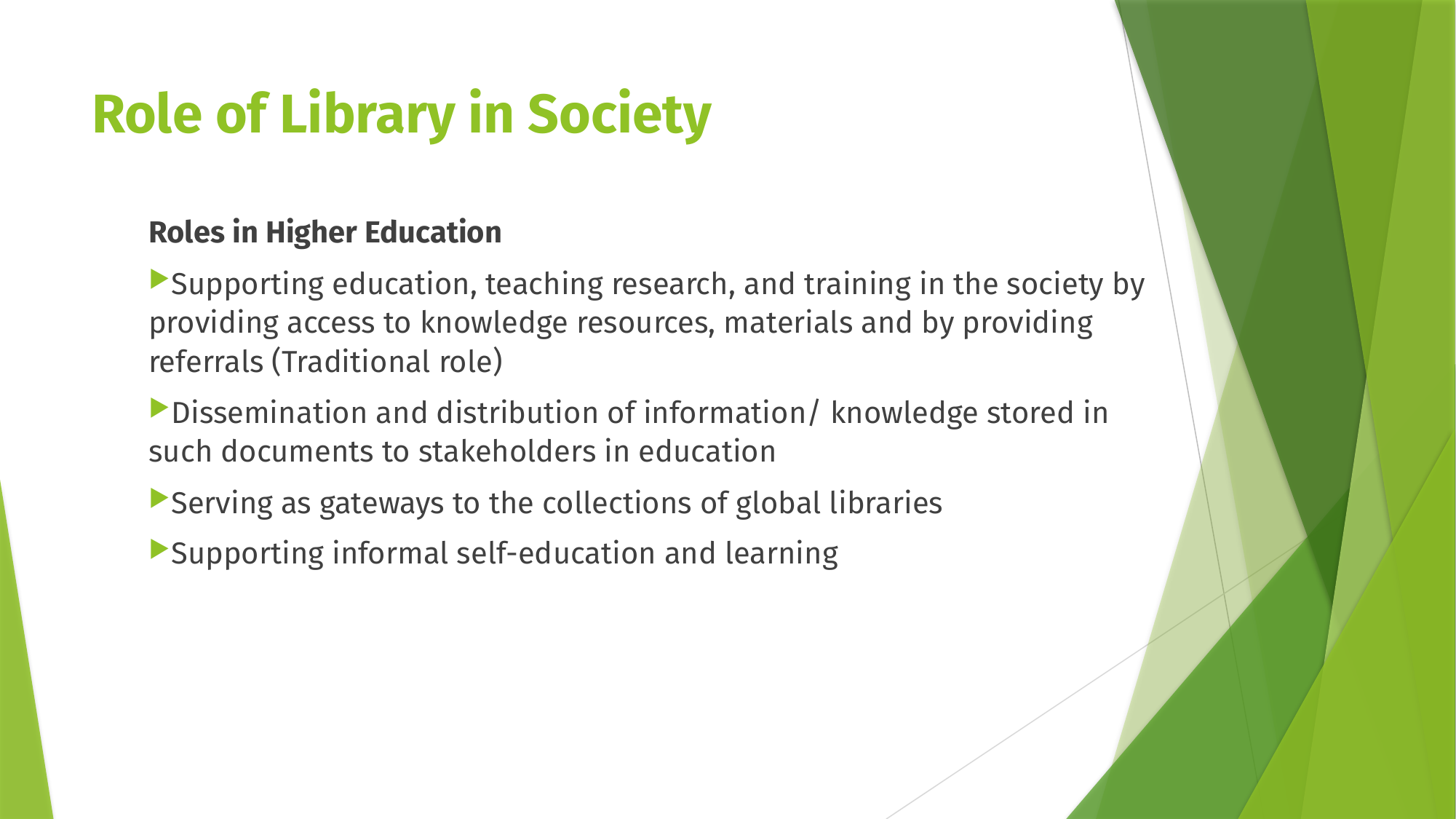

# Role of Library in Society
Roles in Higher Education
Supporting education, teaching research, and training in the society by providing access to knowledge resources, materials and by providing referrals (Traditional role)
Dissemination and distribution of information/ knowledge stored in such documents to stakeholders in education
Serving as gateways to the collections of global libraries
Supporting informal self-education and learning